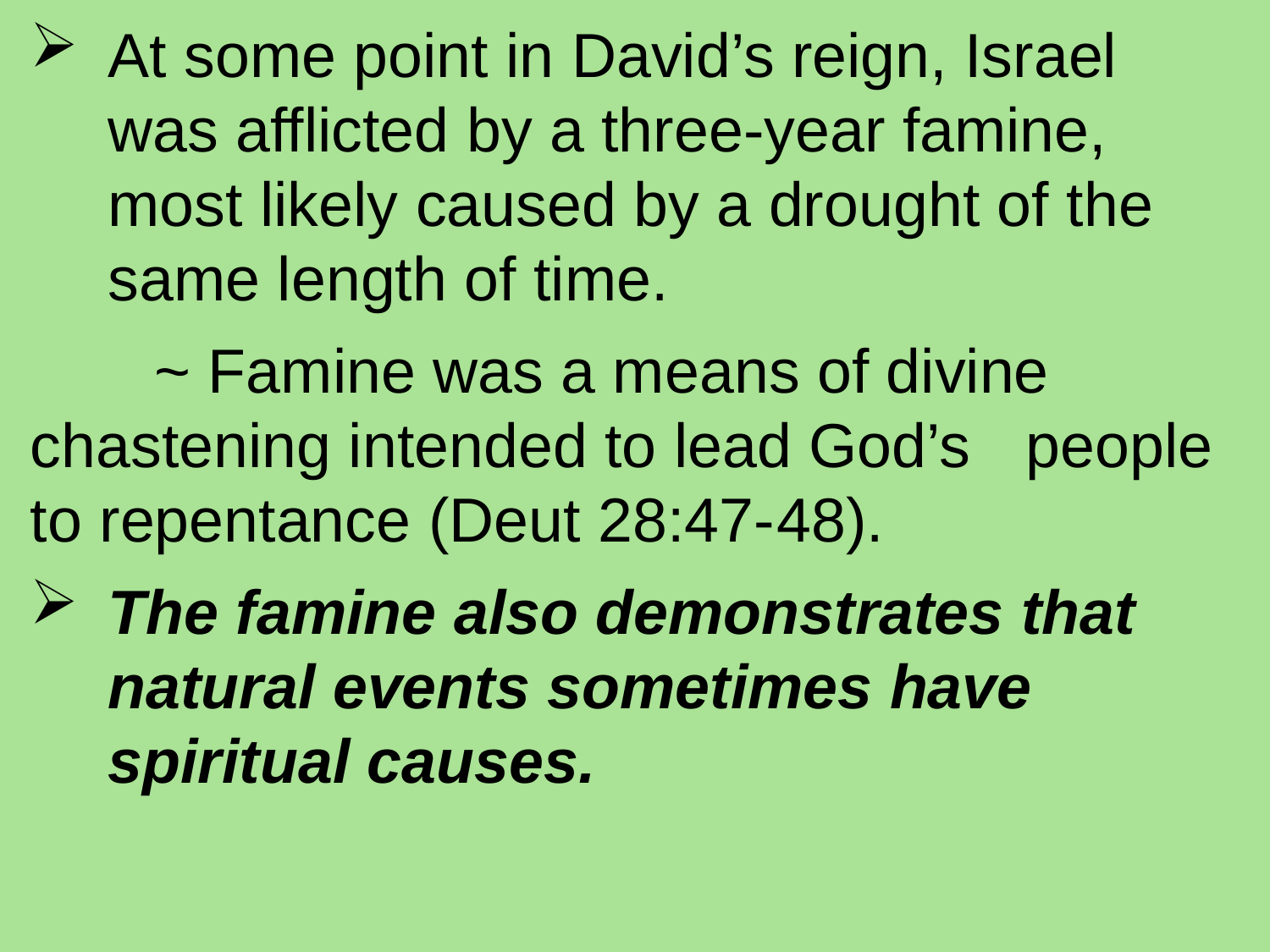

At some point in David’s reign, Israel was afflicted by a three-year famine, most likely caused by a drought of the same length of time.
		~ Famine was a means of divine 							chastening intended to lead God’s 						people to repentance (Deut 28:47-						48).
The famine also demonstrates that natural events sometimes have spiritual causes.